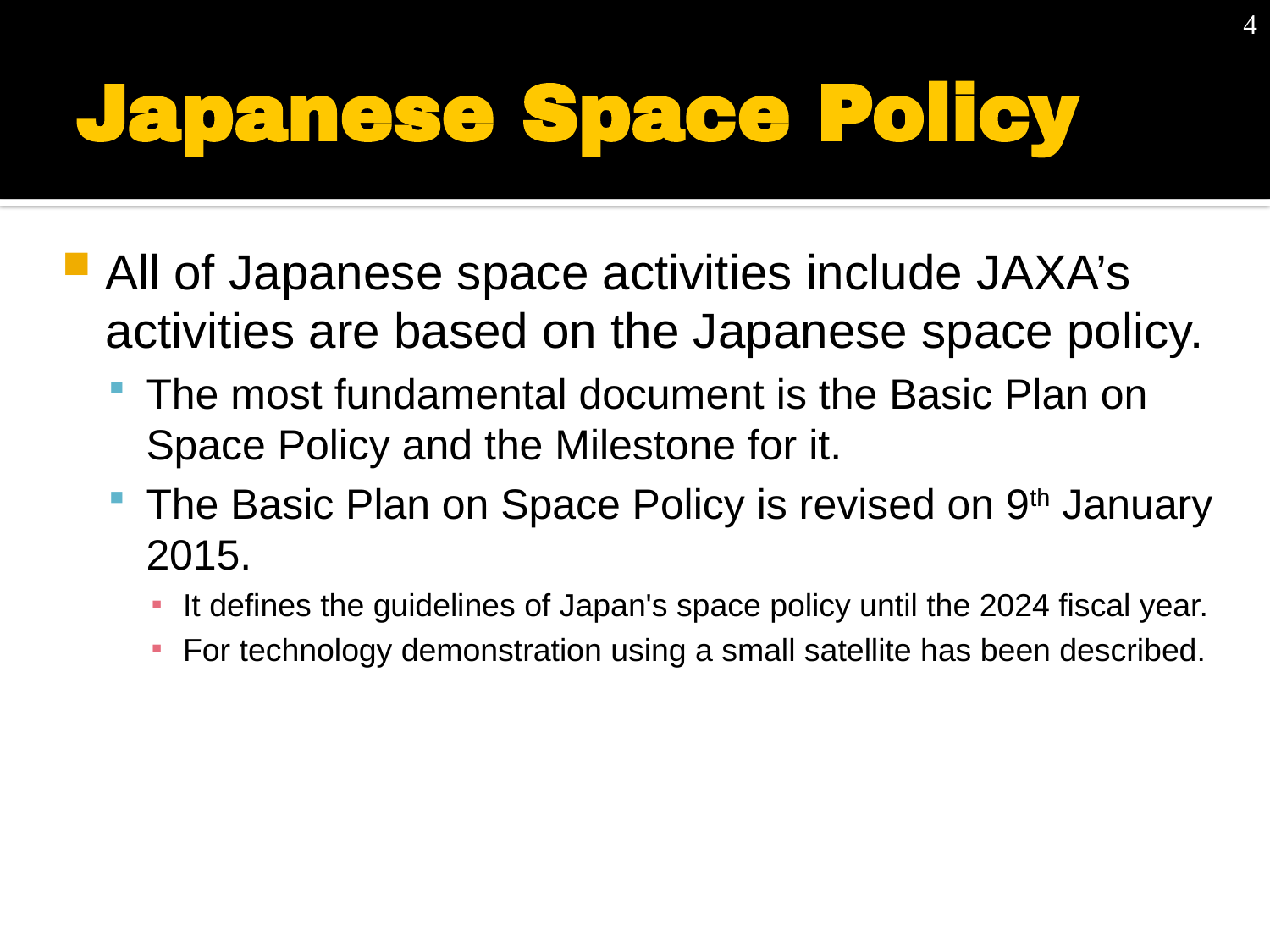

# Japanese Space Policy
All of Japanese space activities include JAXA’s activities are based on the Japanese space policy.
The most fundamental document is the Basic Plan on Space Policy and the Milestone for it.
The Basic Plan on Space Policy is revised on 9th January 2015.
It defines the guidelines of Japan's space policy until the 2024 fiscal year.
For technology demonstration using a small satellite has been described.